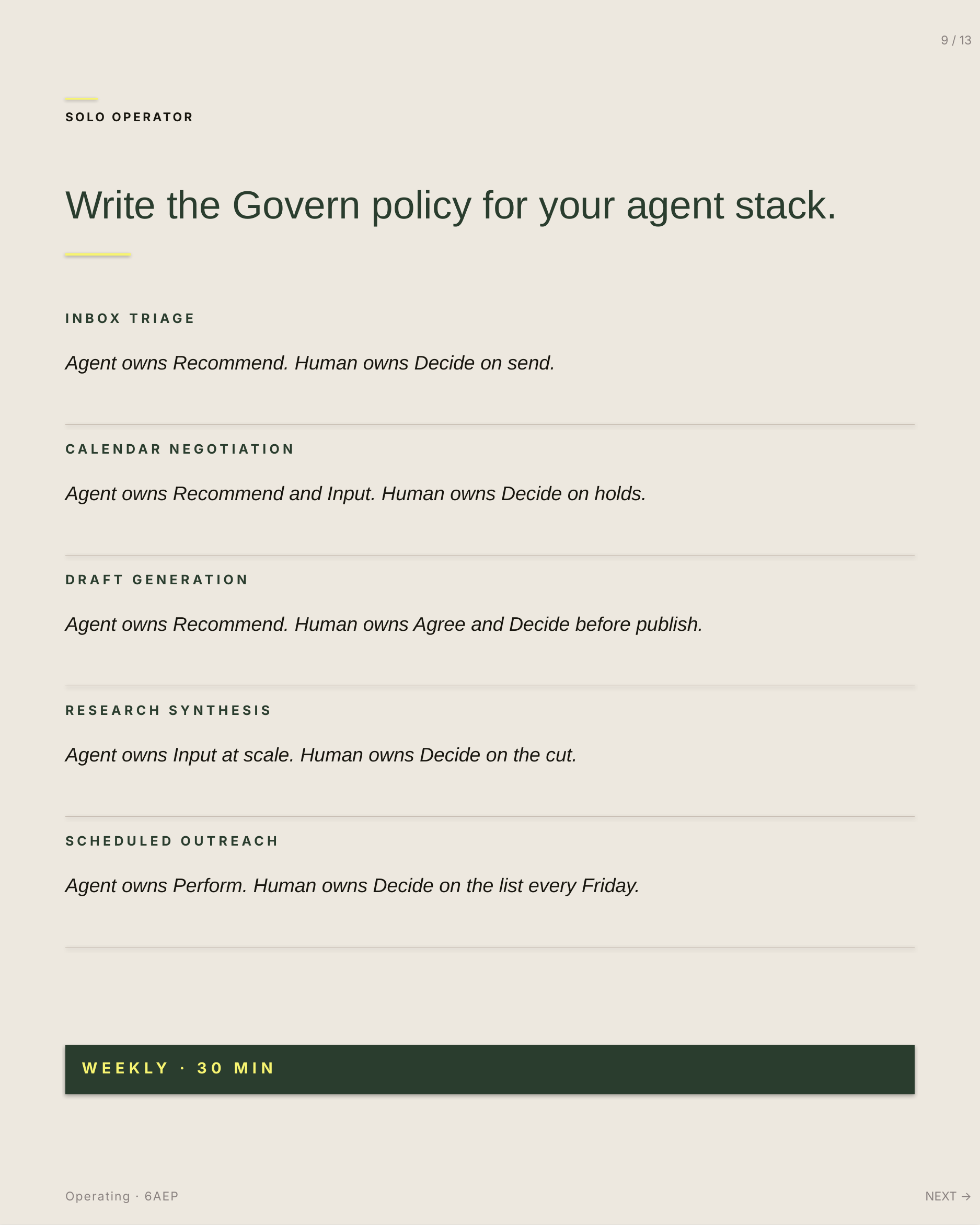

9 / 13

SOLO OPERATOR
Write the Govern policy for your agent stack.

INBOX TRIAGE
Agent owns Recommend. Human owns Decide on send.
CALENDAR NEGOTIATION
Agent owns Recommend and Input. Human owns Decide on holds.
DRAFT GENERATION
Agent owns Recommend. Human owns Agree and Decide before publish.
RESEARCH SYNTHESIS
Agent owns Input at scale. Human owns Decide on the cut.
SCHEDULED OUTREACH
Agent owns Perform. Human owns Decide on the list every Friday.

WEEKLY · 30 MIN
Operating · 6AEP
NEXT →